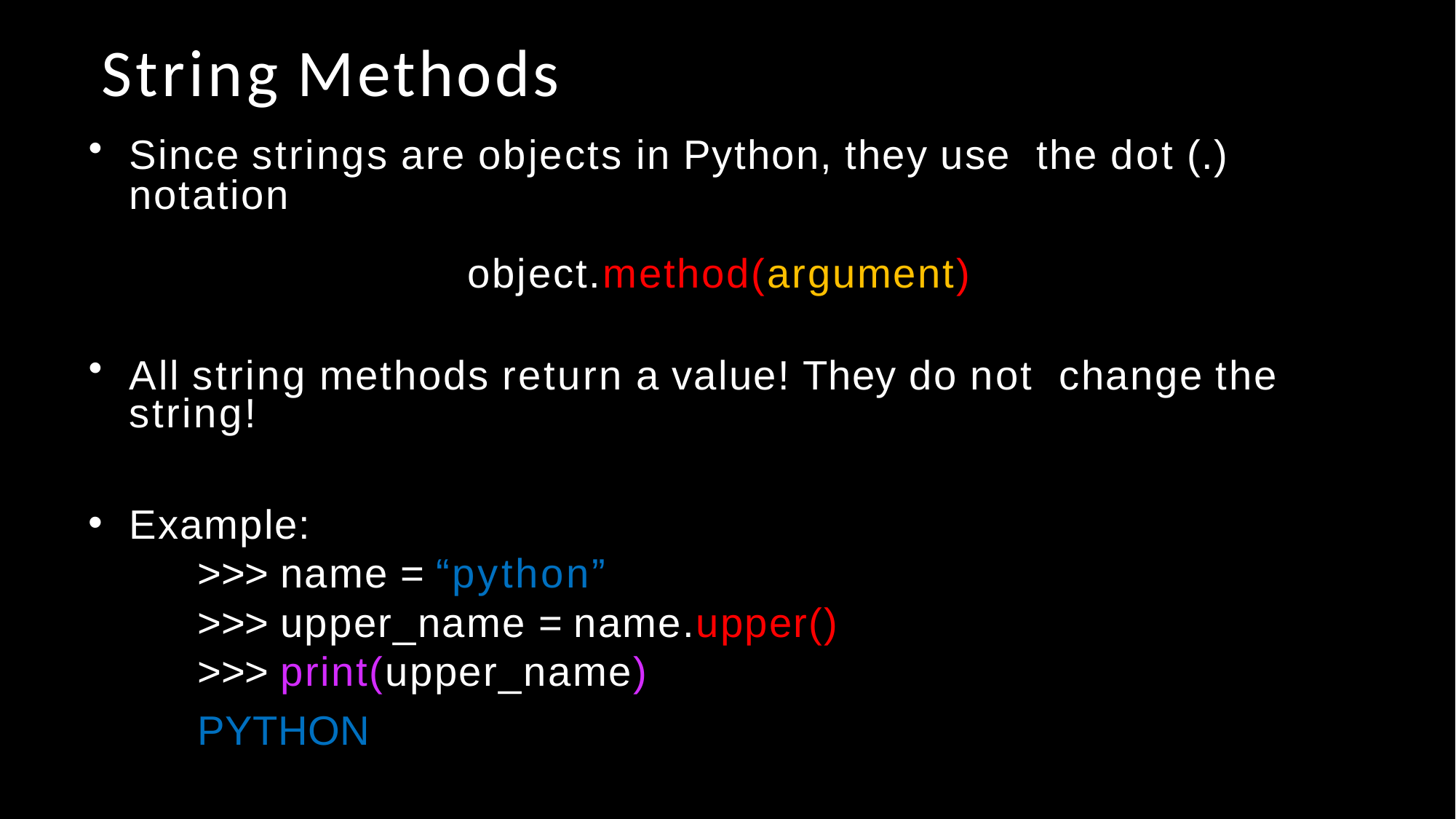

# String Methods
Since strings are objects in Python, they use  the dot (.) notation
object.method(argument)

All string methods return a value! They do not  change the string!

Example:
>>> name = “python”
>>> upper_name = name.upper()
>>> print(upper_name)
PYTHON